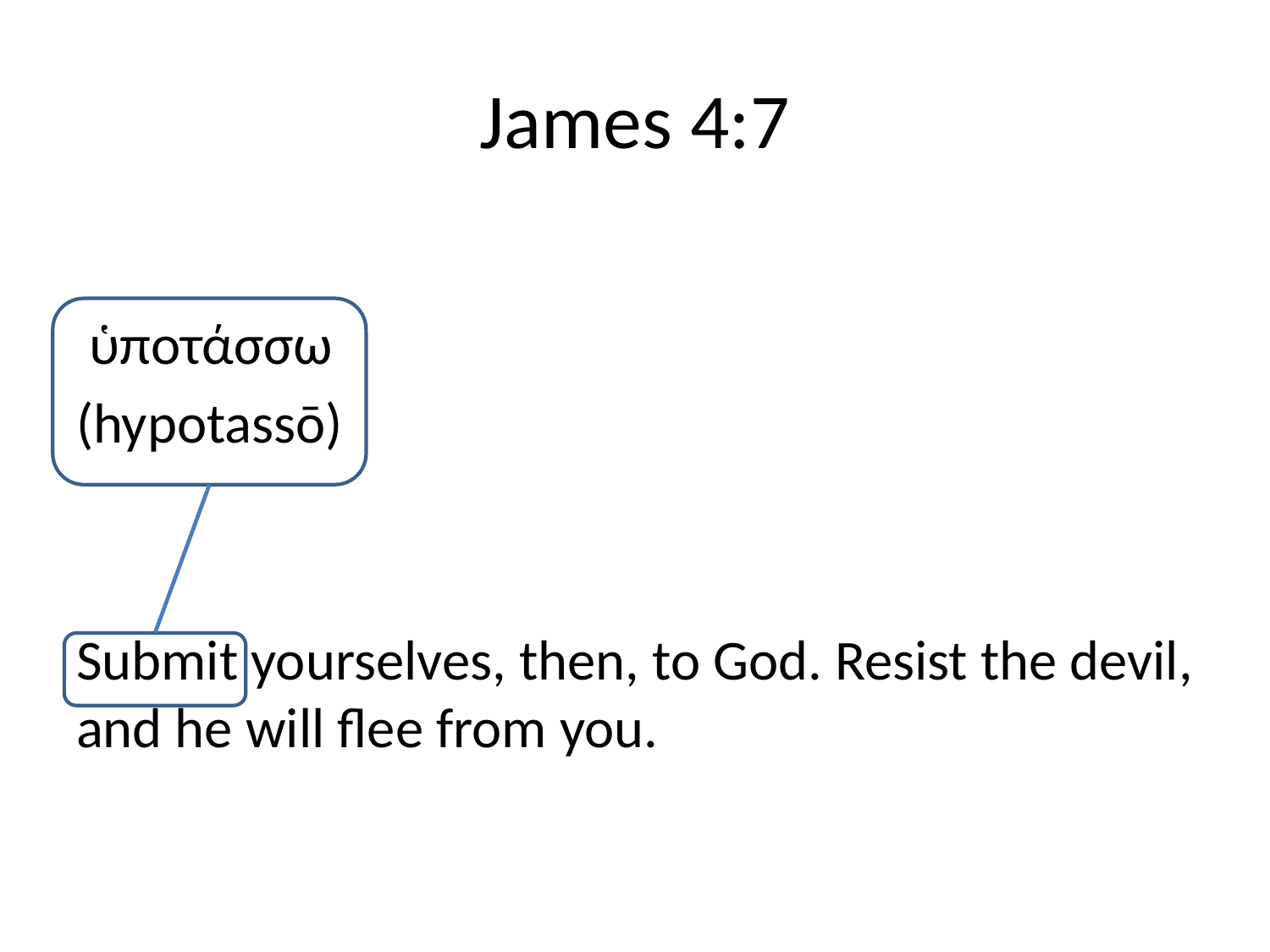

# James 4:7

 ὑποτάσσω
(hypotassō)

Submit yourselves, then, to God. Resist the devil, and he will flee from you.